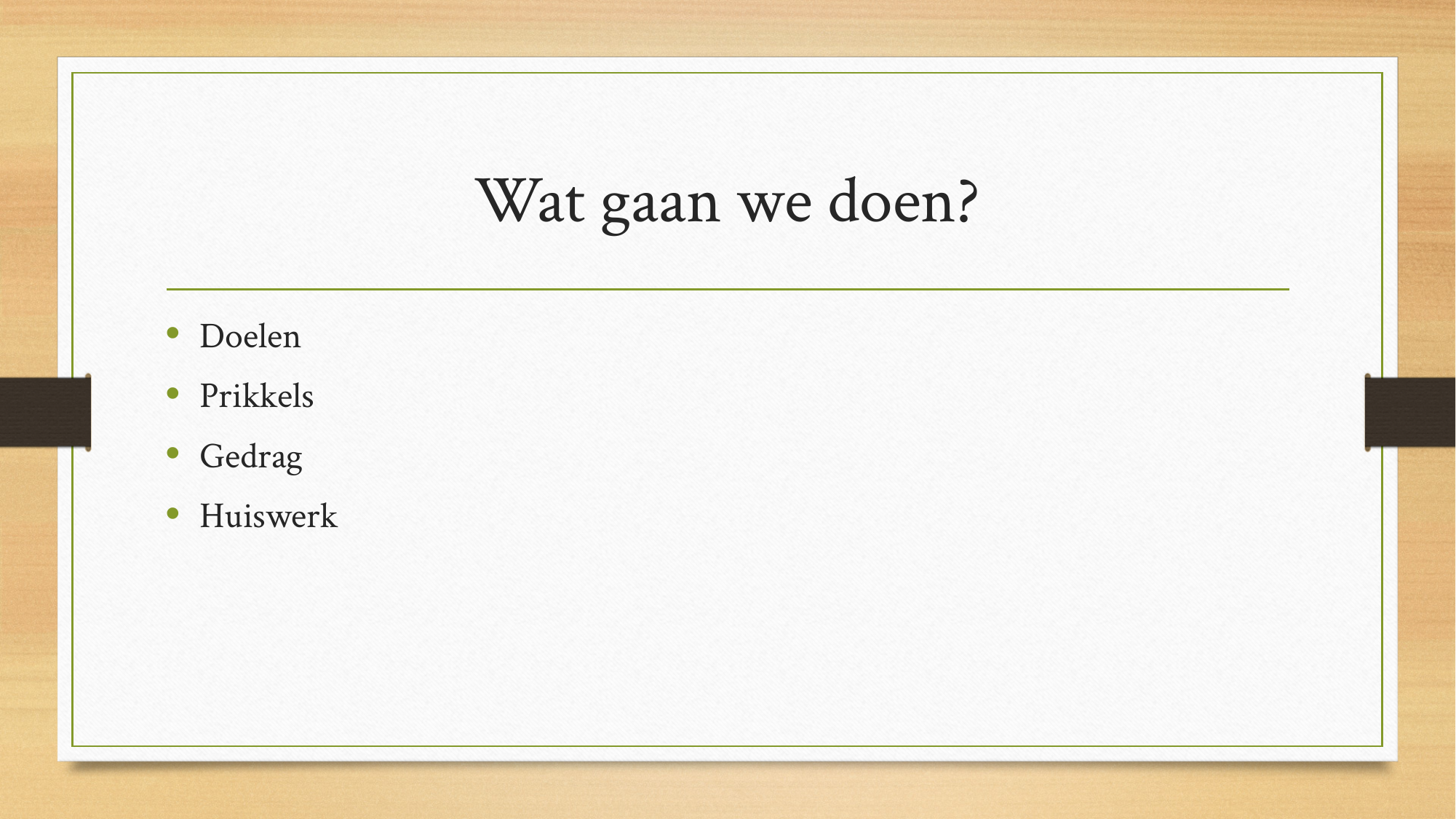

# Wat gaan we doen?
Doelen
Prikkels
Gedrag
Huiswerk